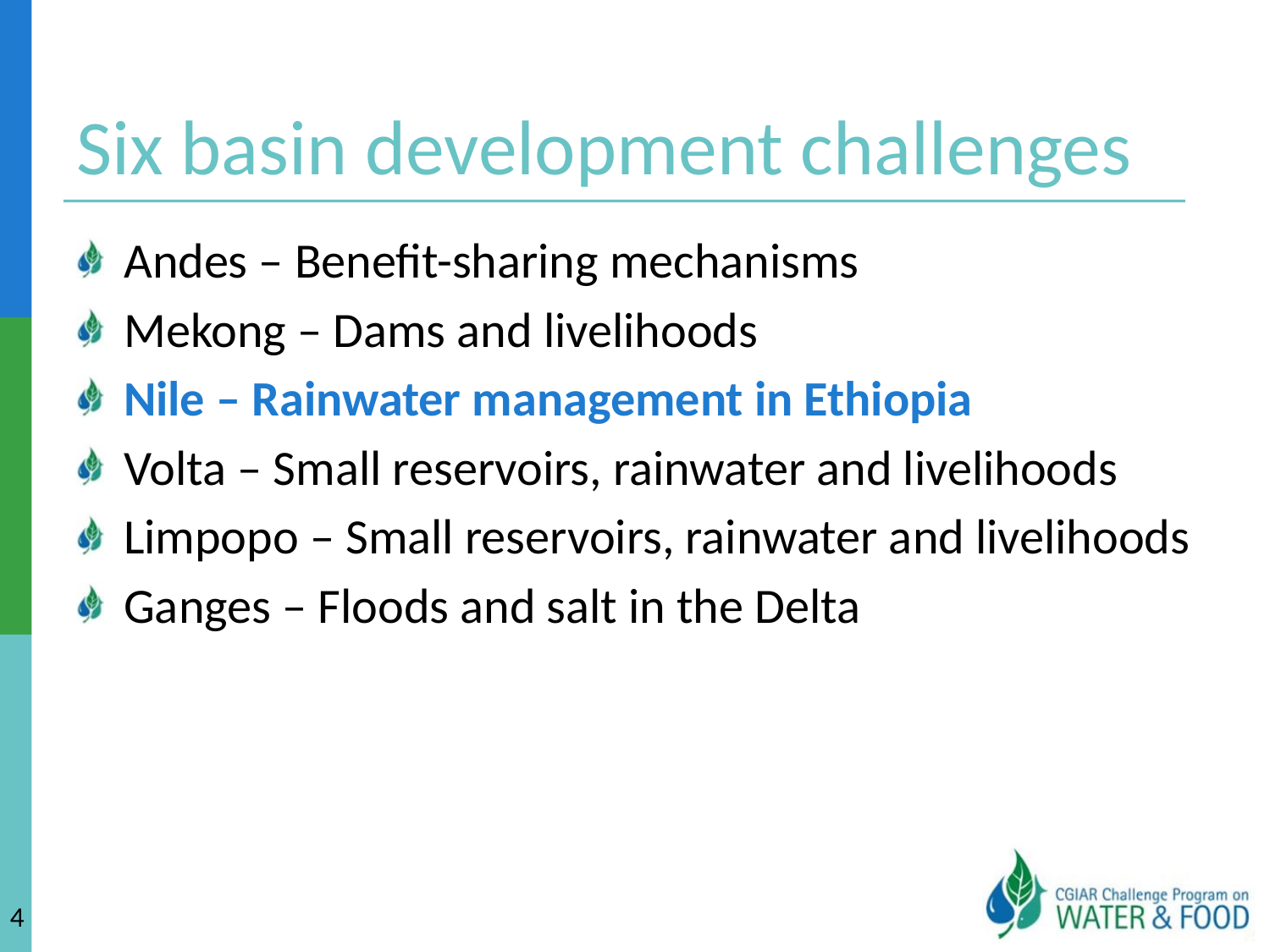

# Six basin development challenges
Andes – Benefit-sharing mechanisms
Mekong – Dams and livelihoods
Nile – Rainwater management in Ethiopia
Volta – Small reservoirs, rainwater and livelihoods
Limpopo – Small reservoirs, rainwater and livelihoods
Ganges – Floods and salt in the Delta

4